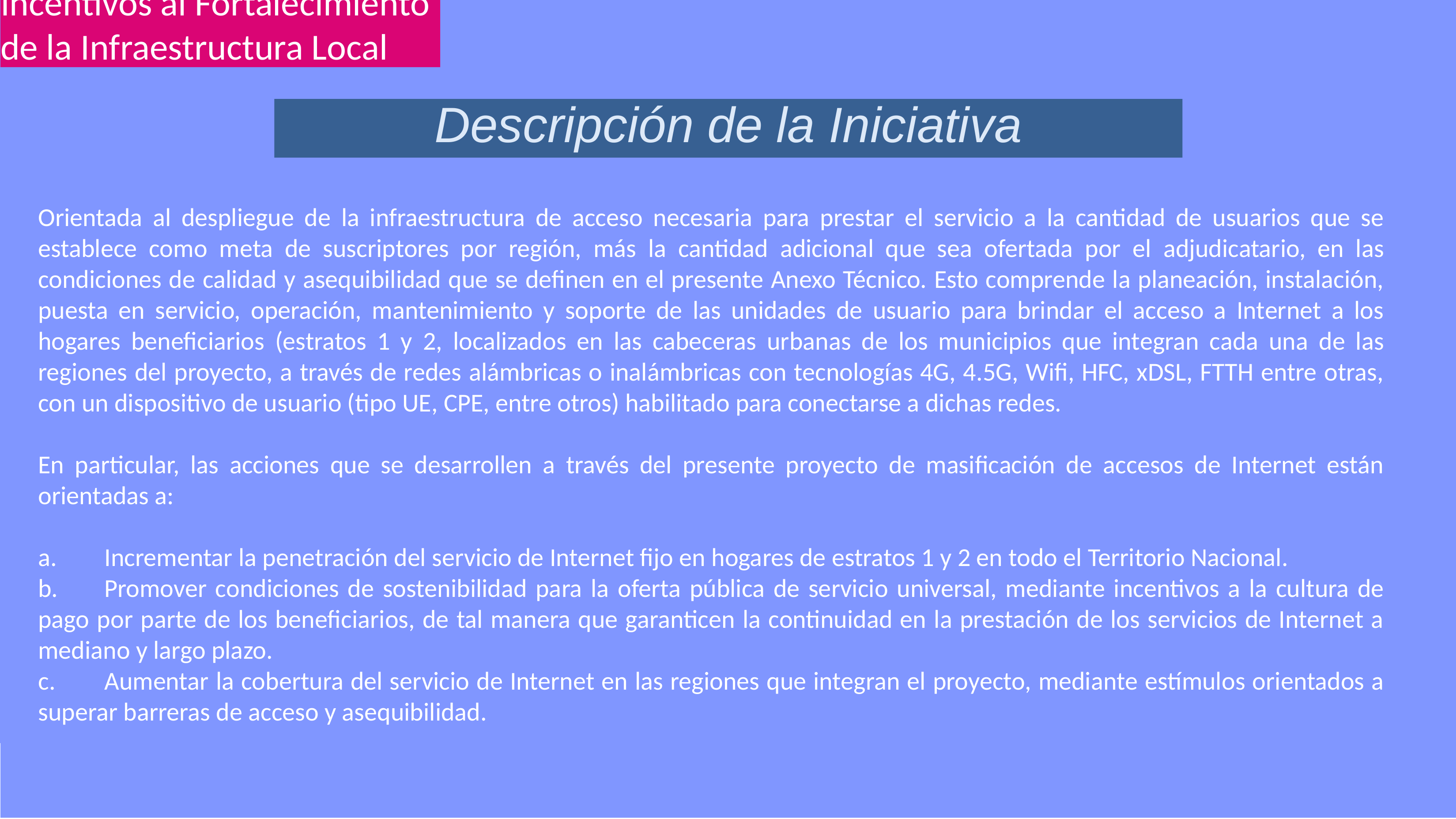

Incentivos al Fortalecimiento de la Infraestructura Local
Descripción de la Iniciativa
Orientada al despliegue de la infraestructura de acceso necesaria para prestar el servicio a la cantidad de usuarios que se establece como meta de suscriptores por región, más la cantidad adicional que sea ofertada por el adjudicatario, en las condiciones de calidad y asequibilidad que se definen en el presente Anexo Técnico. Esto comprende la planeación, instalación, puesta en servicio, operación, mantenimiento y soporte de las unidades de usuario para brindar el acceso a Internet a los hogares beneficiarios (estratos 1 y 2, localizados en las cabeceras urbanas de los municipios que integran cada una de las regiones del proyecto, a través de redes alámbricas o inalámbricas con tecnologías 4G, 4.5G, Wifi, HFC, xDSL, FTTH entre otras, con un dispositivo de usuario (tipo UE, CPE, entre otros) habilitado para conectarse a dichas redes.

En particular, las acciones que se desarrollen a través del presente proyecto de masificación de accesos de Internet están orientadas a:

a.	Incrementar la penetración del servicio de Internet fijo en hogares de estratos 1 y 2 en todo el Territorio Nacional.
b.	Promover condiciones de sostenibilidad para la oferta pública de servicio universal, mediante incentivos a la cultura de pago por parte de los beneficiarios, de tal manera que garanticen la continuidad en la prestación de los servicios de Internet a mediano y largo plazo.
c.	Aumentar la cobertura del servicio de Internet en las regiones que integran el proyecto, mediante estímulos orientados a superar barreras de acceso y asequibilidad.